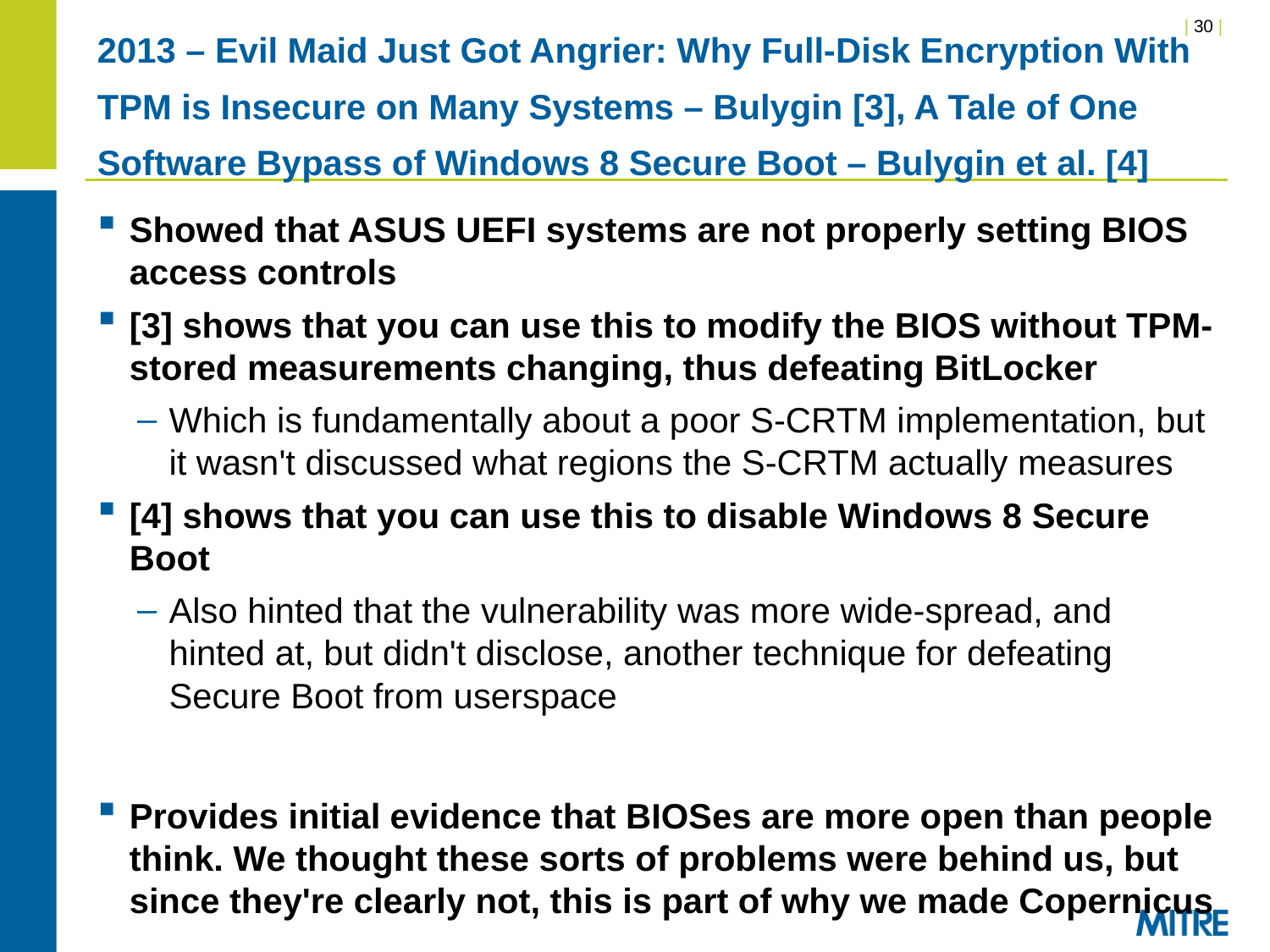

# 2013 – Evil Maid Just Got Angrier: Why Full-Disk Encryption With TPM is Insecure on Many Systems – Bulygin [3], A Tale of One Software Bypass of Windows 8 Secure Boot – Bulygin et al. [4]
Showed that ASUS UEFI systems are not properly setting BIOS access controls
[3] shows that you can use this to modify the BIOS without TPM-stored measurements changing, thus defeating BitLocker
Which is fundamentally about a poor S-CRTM implementation, but it wasn't discussed what regions the S-CRTM actually measures
[4] shows that you can use this to disable Windows 8 Secure Boot
Also hinted that the vulnerability was more wide-spread, and hinted at, but didn't disclose, another technique for defeating Secure Boot from userspace

Provides initial evidence that BIOSes are more open than people think. We thought these sorts of problems were behind us, but since they're clearly not, this is part of why we made Copernicus